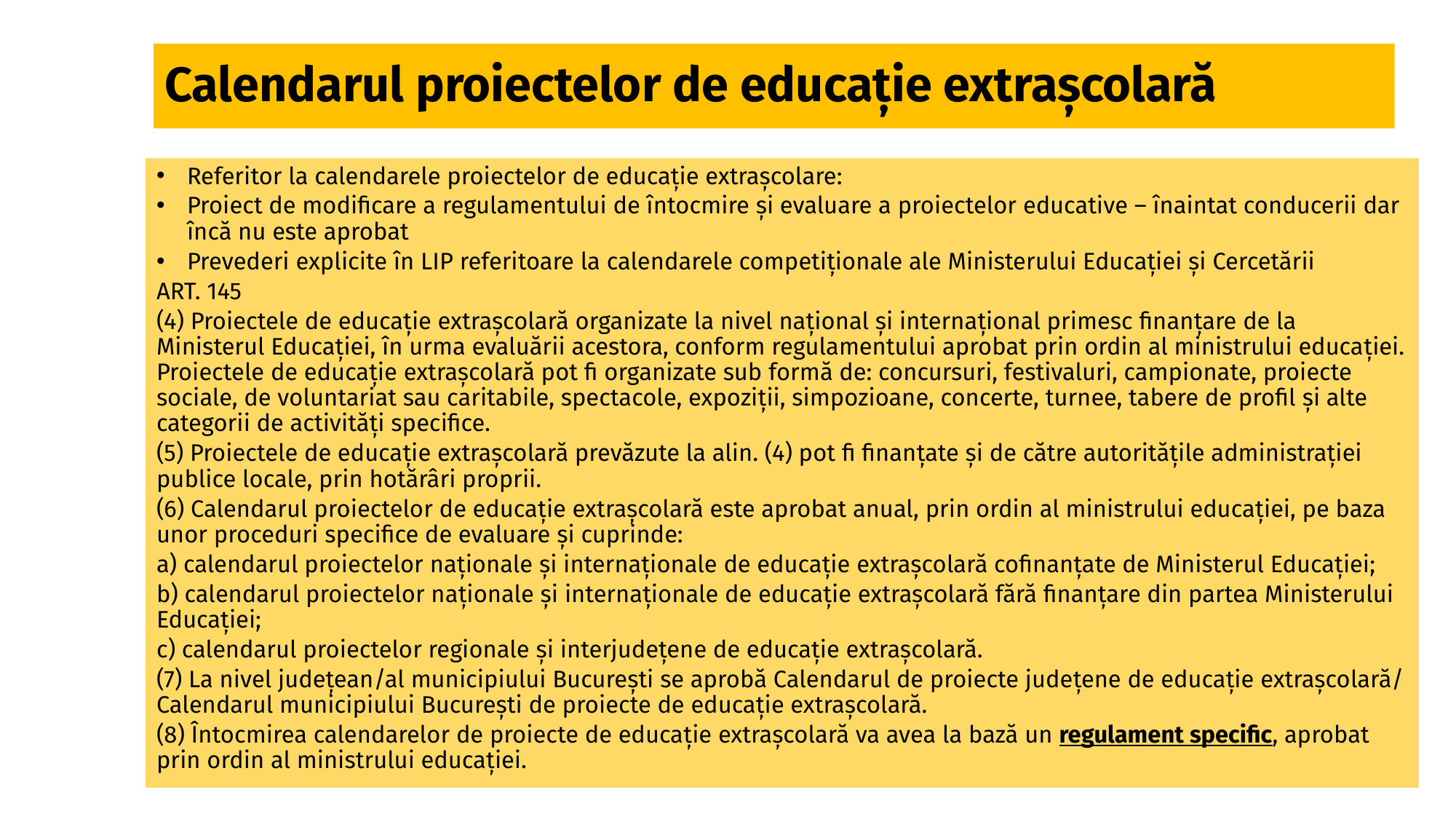

# Calendarul proiectelor de educație extrașcolară
Referitor la calendarele proiectelor de educație extrașcolare:
Proiect de modificare a regulamentului de întocmire și evaluare a proiectelor educative – înaintat conducerii dar încă nu este aprobat
Prevederi explicite în LIP referitoare la calendarele competiționale ale Ministerului Educației și Cercetării
ART. 145
(4) Proiectele de educaţie extraşcolară organizate la nivel naţional şi internaţional primesc finanţare de la Ministerul Educaţiei, în urma evaluării acestora, conform regulamentului aprobat prin ordin al ministrului educaţiei. Proiectele de educaţie extraşcolară pot fi organizate sub formă de: concursuri, festivaluri, campionate, proiecte sociale, de voluntariat sau caritabile, spectacole, expoziţii, simpozioane, concerte, turnee, tabere de profil şi alte categorii de activităţi specifice.
(5) Proiectele de educaţie extraşcolară prevăzute la alin. (4) pot fi finanţate şi de către autorităţile administraţiei publice locale, prin hotărâri proprii.
(6) Calendarul proiectelor de educaţie extraşcolară este aprobat anual, prin ordin al ministrului educaţiei, pe baza unor proceduri specifice de evaluare şi cuprinde:
a) calendarul proiectelor naţionale şi internaţionale de educaţie extraşcolară cofinanţate de Ministerul Educaţiei;
b) calendarul proiectelor naţionale şi internaţionale de educaţie extraşcolară fără finanţare din partea Ministerului Educaţiei;
c) calendarul proiectelor regionale şi interjudeţene de educaţie extraşcolară.
(7) La nivel judeţean/al municipiului Bucureşti se aprobă Calendarul de proiecte judeţene de educaţie extraşcolară/ Calendarul municipiului Bucureşti de proiecte de educaţie extraşcolară.
(8) Întocmirea calendarelor de proiecte de educaţie extraşcolară va avea la bază un regulament specific, aprobat prin ordin al ministrului educaţiei.